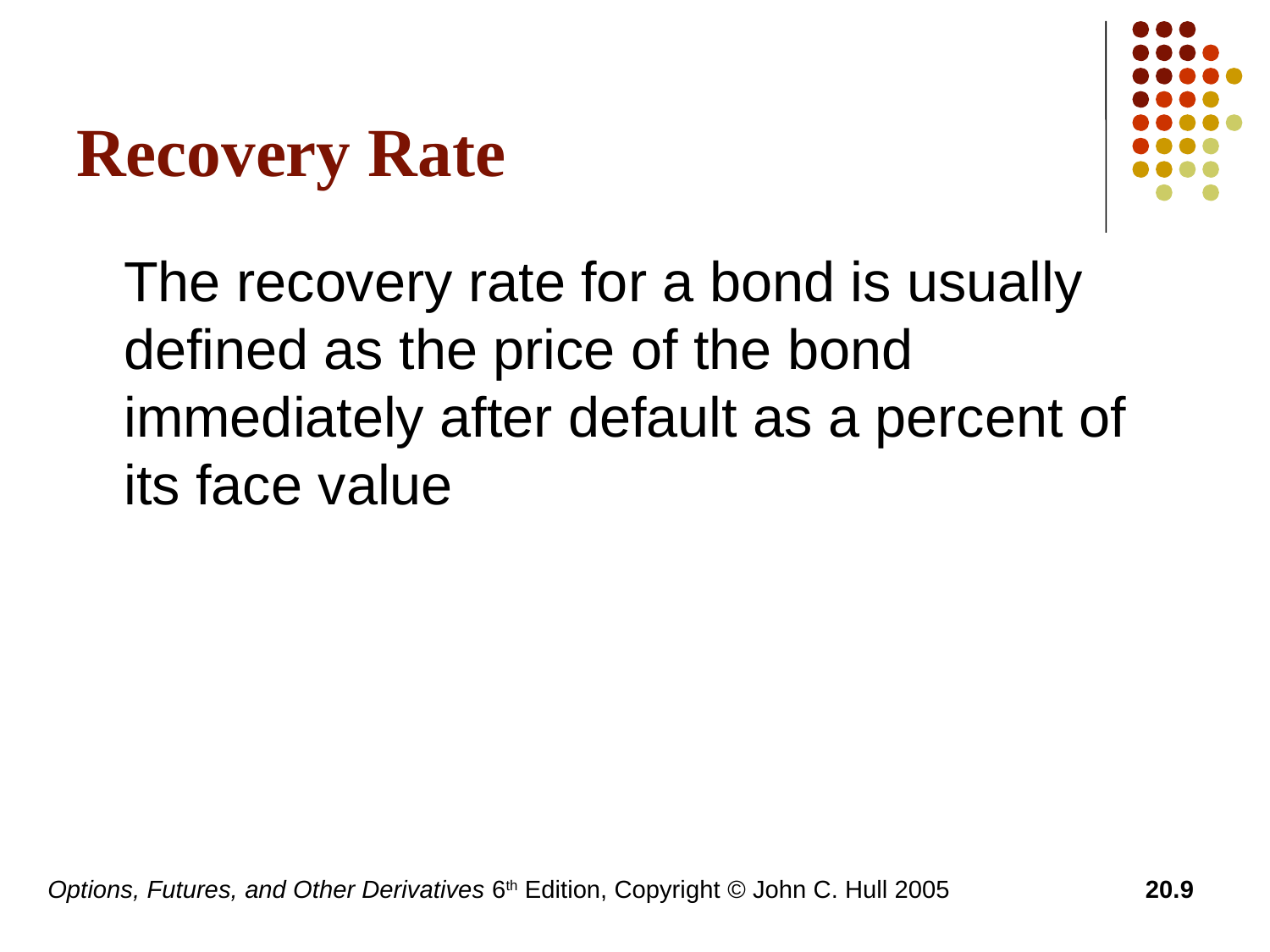

# Recovery Rate
	The recovery rate for a bond is usually defined as the price of the bond immediately after default as a percent of its face value
Options, Futures, and Other Derivatives 6th Edition, Copyright © John C. Hull 2005
20.9